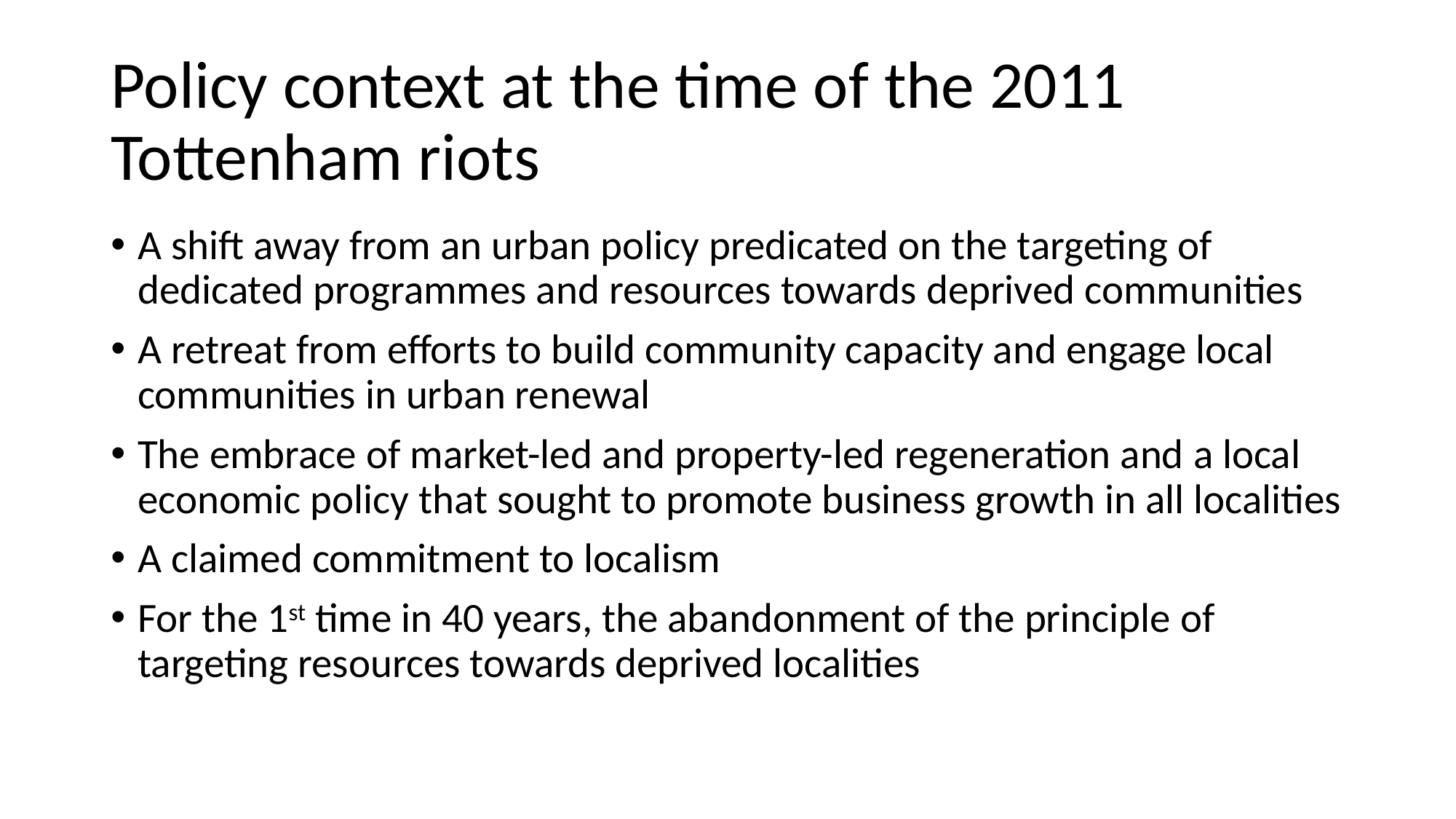

# Policy context at the time of the 2011 Tottenham riots
A shift away from an urban policy predicated on the targeting of dedicated programmes and resources towards deprived communities
A retreat from efforts to build community capacity and engage local communities in urban renewal
The embrace of market-led and property-led regeneration and a local economic policy that sought to promote business growth in all localities
A claimed commitment to localism
For the 1st time in 40 years, the abandonment of the principle of targeting resources towards deprived localities